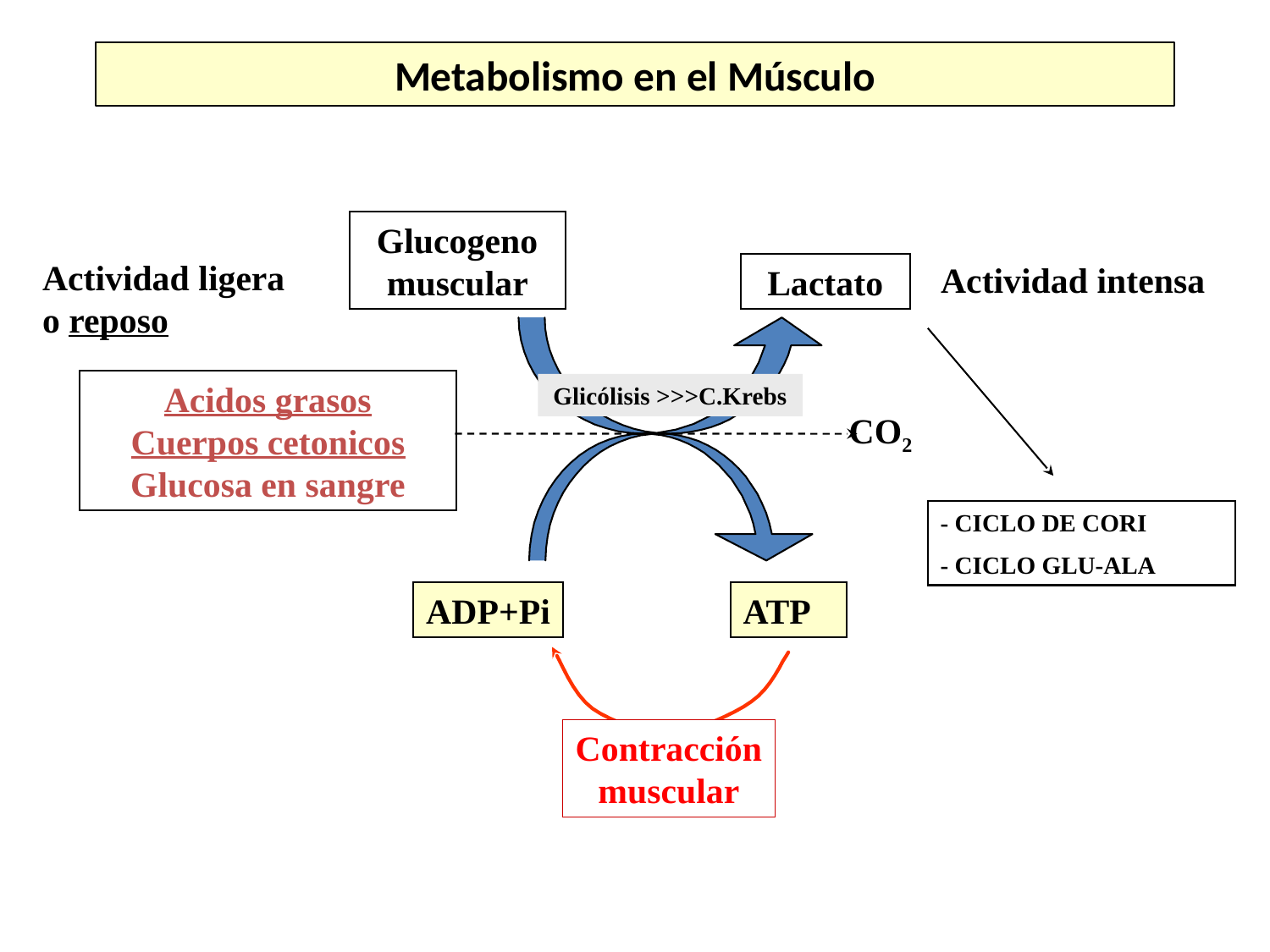

# Metabolismo en el Músculo
Glucogeno
muscular
Actividad ligera
o reposo
Actividad intensa
Lactato

Acidos grasos
Cuerpos cetonicos
Glucosa en sangre
Glicólisis >>>C.Krebs
CO2

- CICLO DE CORI
- CICLO GLU-ALA
ADP+Pi
ATP

Contracción
muscular